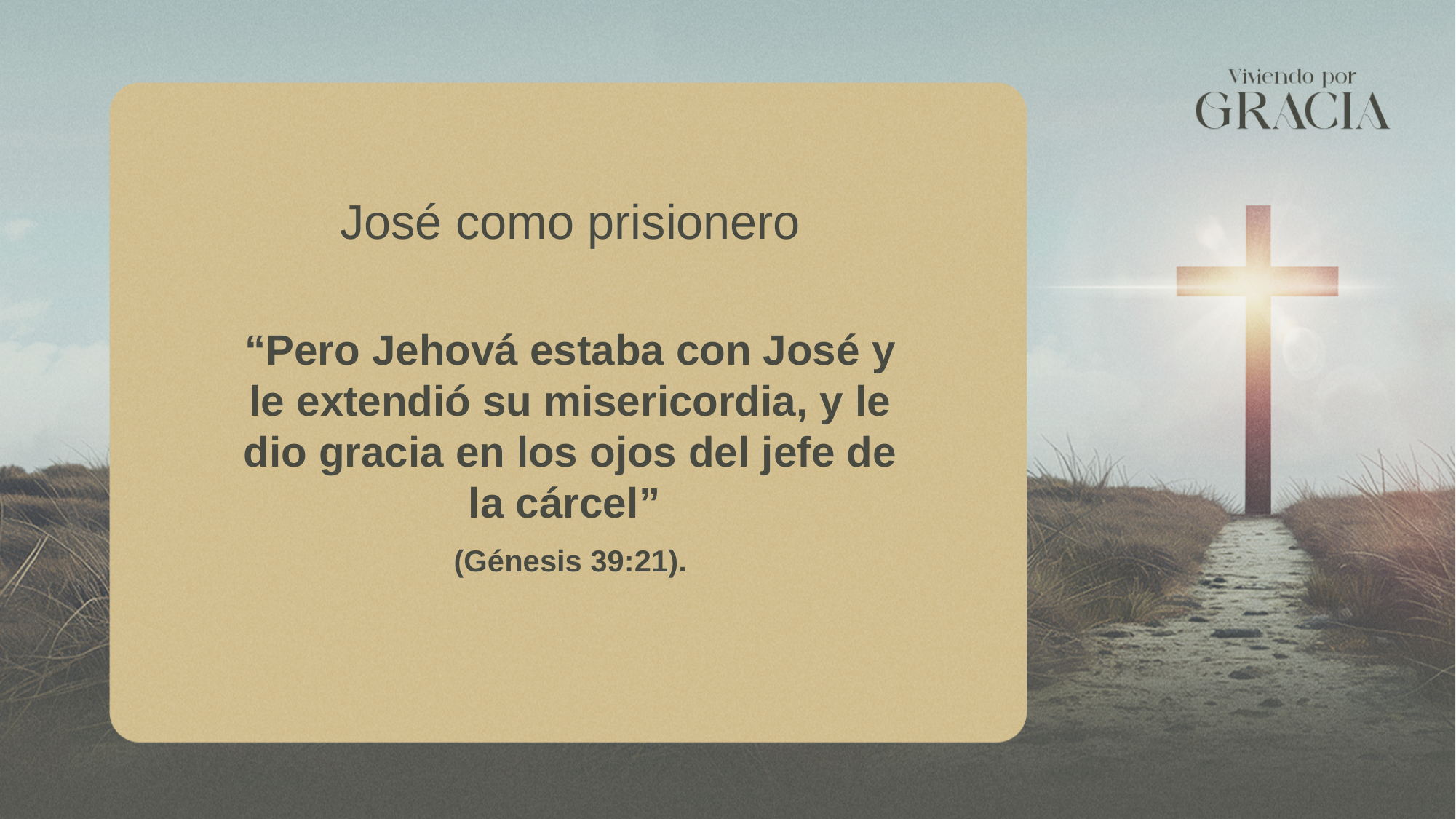

José como prisionero
“Pero Jehová estaba con José y le extendió su misericordia, y le dio gracia en los ojos del jefe de la cárcel”
(Génesis 39:21).